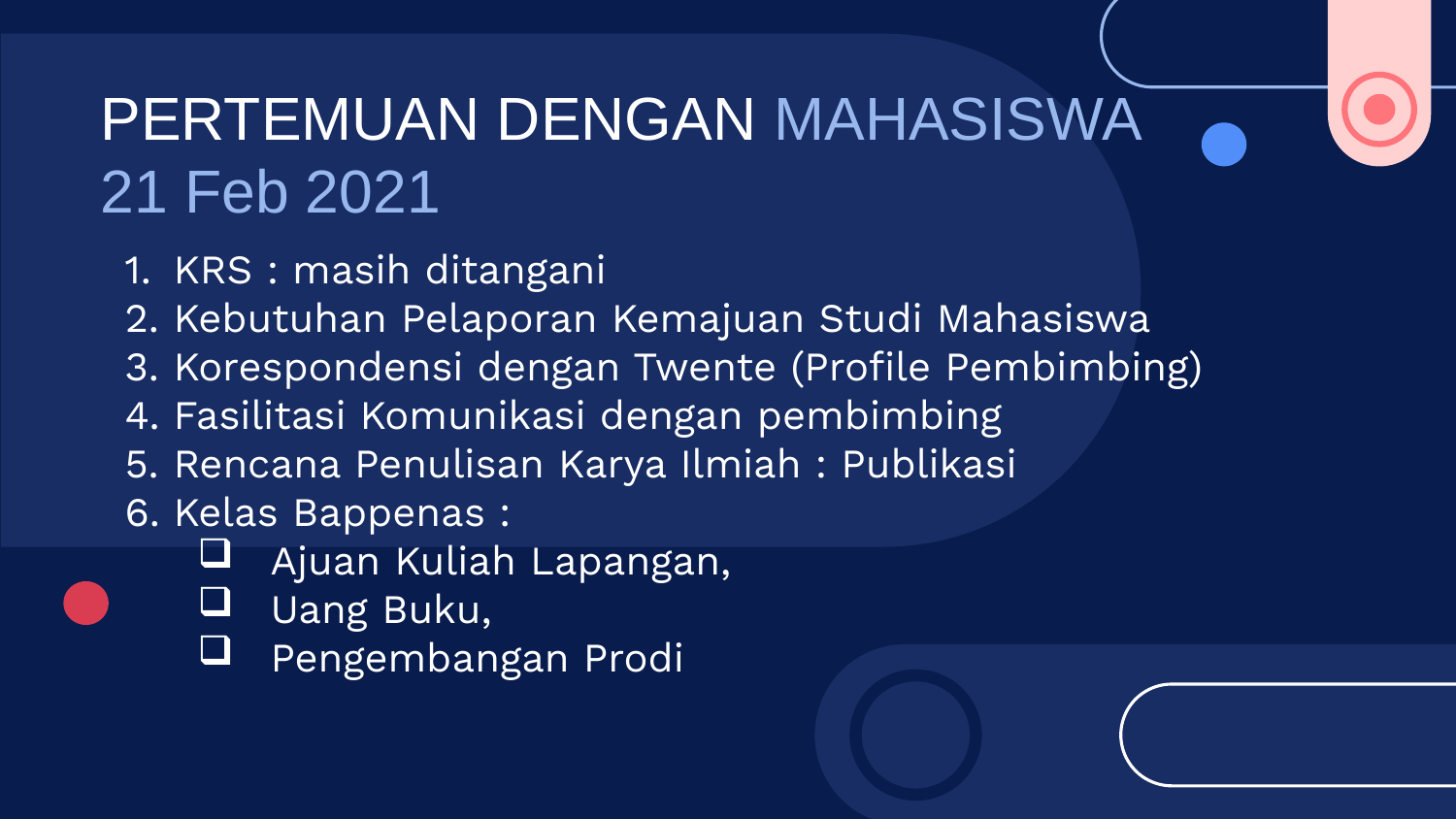

# PERTEMUAN DENGAN MAHASISWA 21 Feb 2021
KRS : masih ditangani
Kebutuhan Pelaporan Kemajuan Studi Mahasiswa
Korespondensi dengan Twente (Profile Pembimbing)
Fasilitasi Komunikasi dengan pembimbing
Rencana Penulisan Karya Ilmiah : Publikasi
Kelas Bappenas :
Ajuan Kuliah Lapangan,
Uang Buku,
Pengembangan Prodi